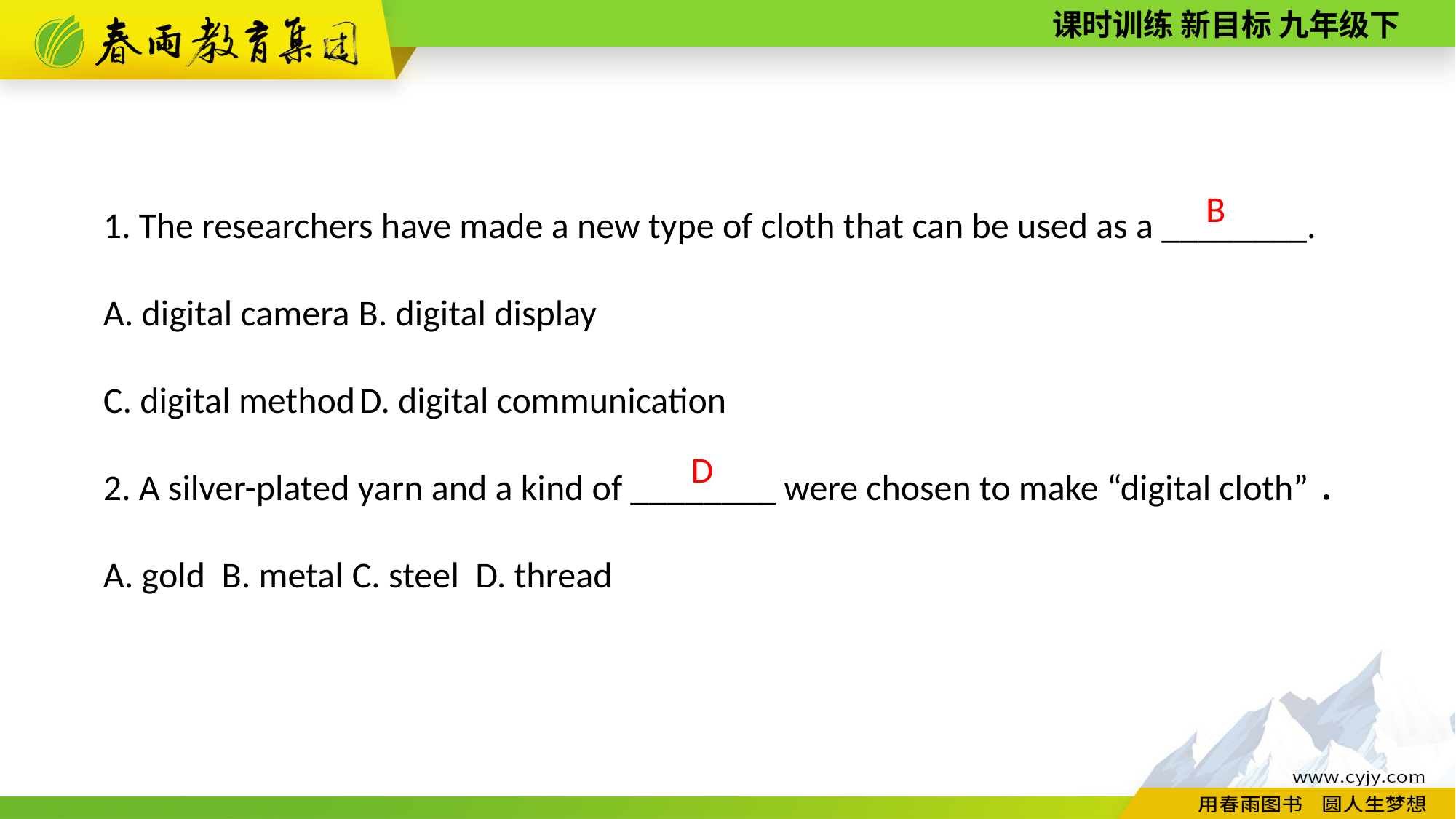

1. The researchers have made a new type of cloth that can be used as a ________.
A. digital camera  B. digital display
C. digital method D. digital communication
2. A silver-­plated yarn and a kind of ________ were chosen to make “digital cloth”．
A. gold  B. metal  C. steel  D. thread
 B
 D